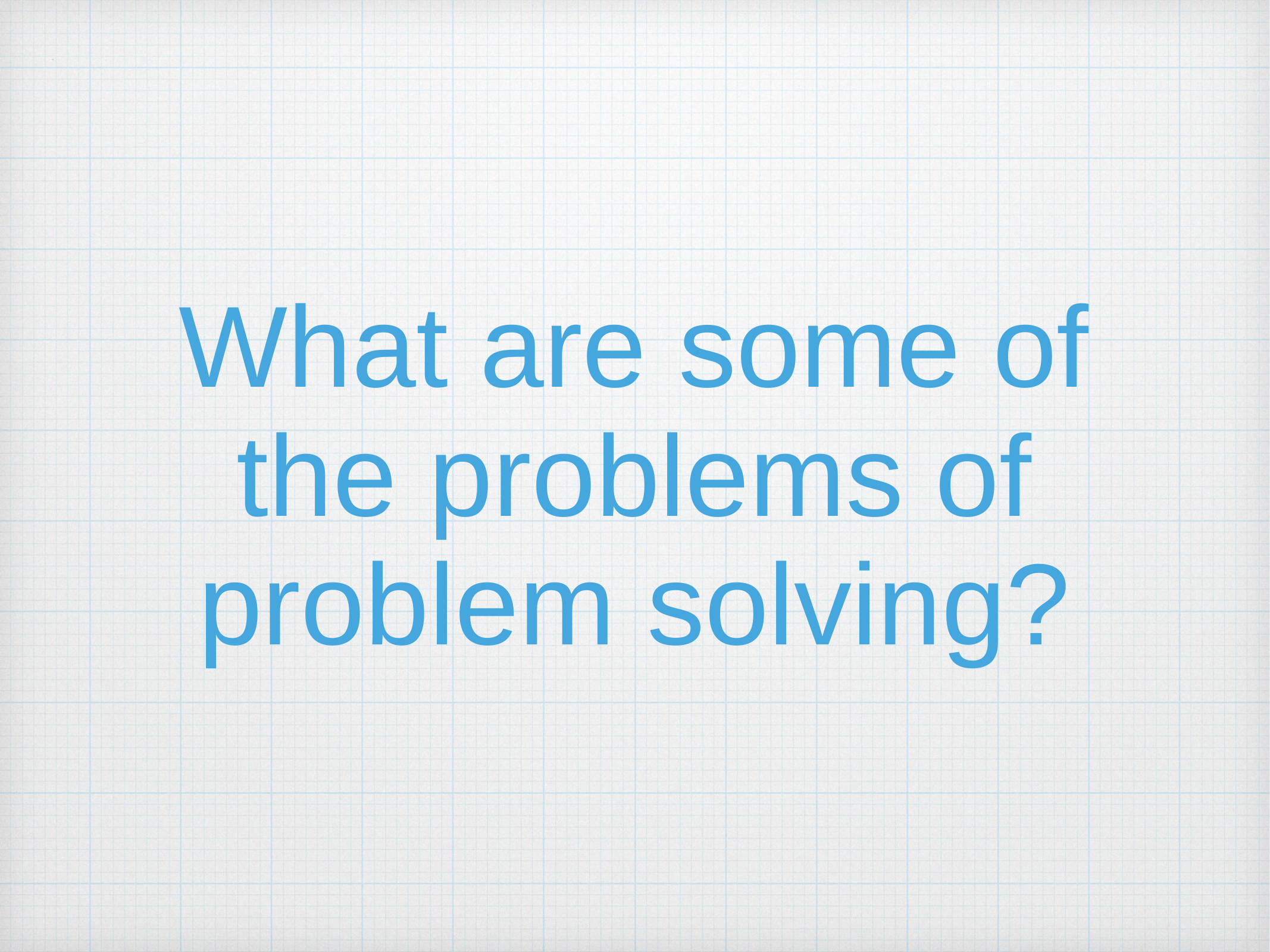

# What are some of the problems of problem solving?